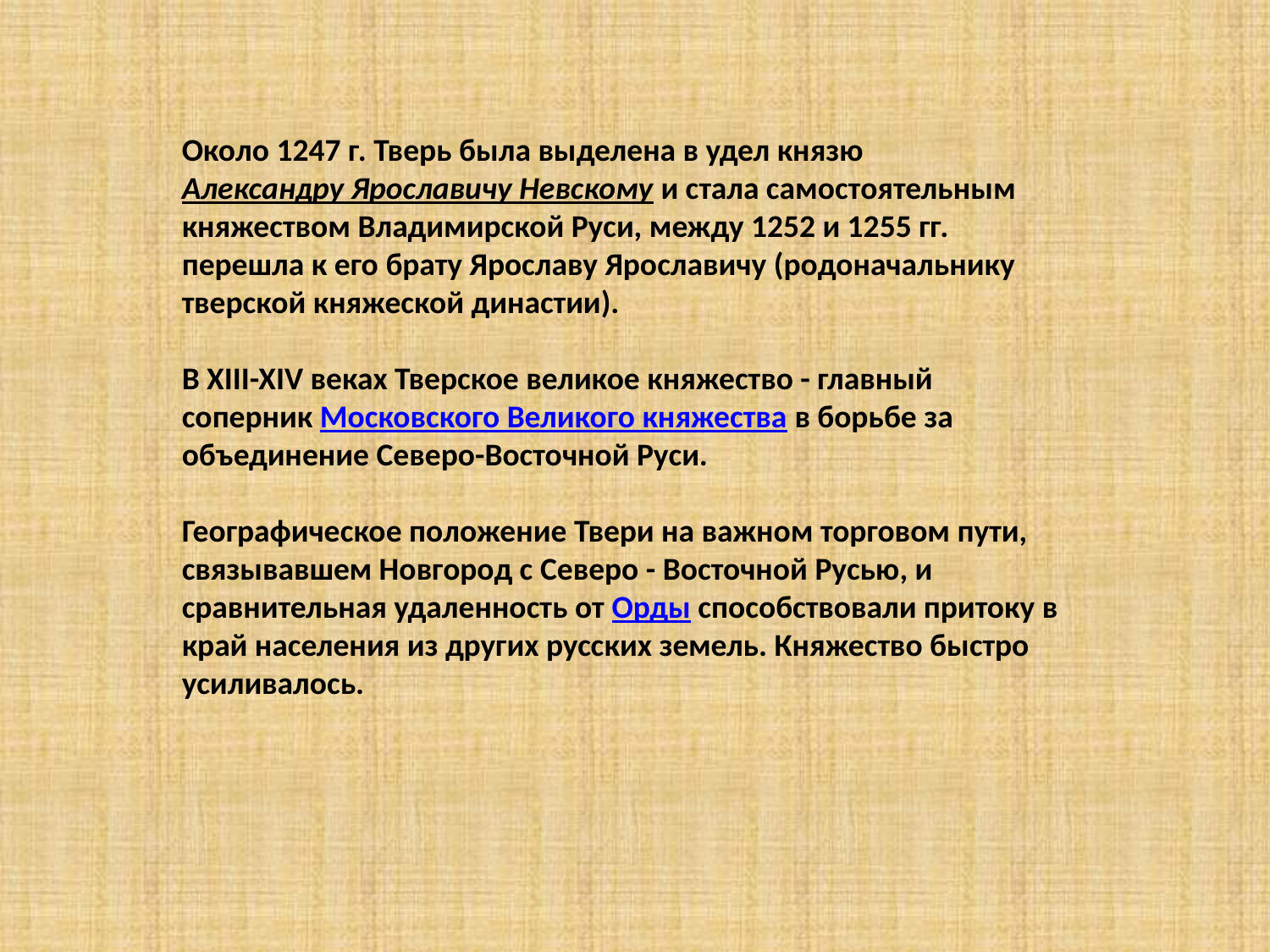

Около 1247 г. Тверь была выделена в удел князю Александру Ярославичу Невскому и стала самостоятельным княжеством Владимирской Руси, между 1252 и 1255 гг. перешла к его брату Ярославу Ярославичу (родоначальнику тверской княжеской династии).

В XIII-XIV веках Тверское великое княжество - главный соперник Московского Великого княжества в борьбе за объединение Северо-Восточной Руси.
Географическое положение Твери на важном торговом пути, связывавшем Новгород с Северо - Восточной Русью, и сравнительная удаленность от Орды способствовали притоку в край населения из других русских земель. Княжество быстро усиливалось.